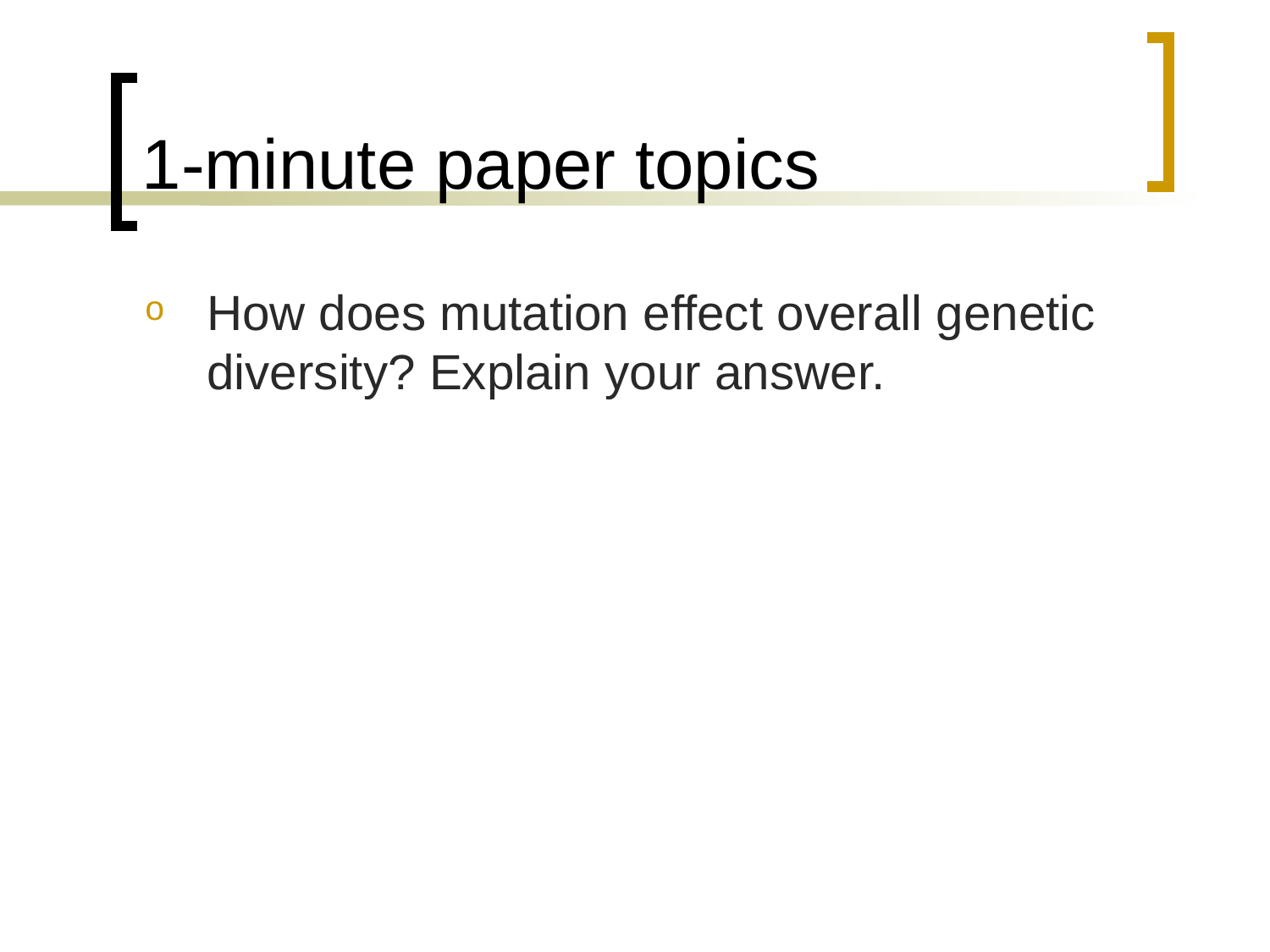

# 1-minute paper topics
How does mutation effect overall genetic diversity? Explain your answer.